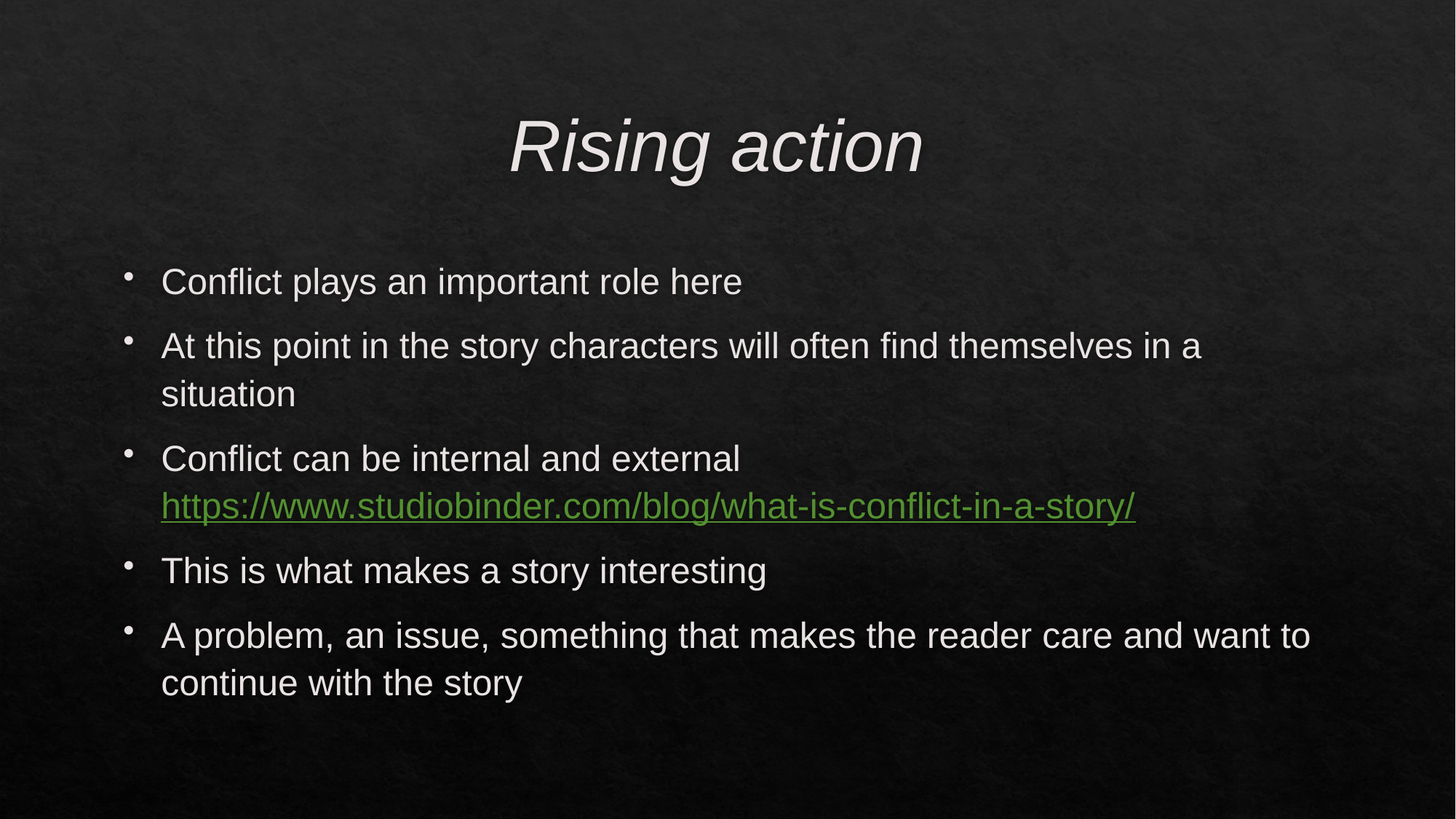

# Rising action
Conflict plays an important role here
At this point in the story characters will often find themselves in a situation
Conflict can be internal and external https://www.studiobinder.com/blog/what-is-conflict-in-a-story/
This is what makes a story interesting
A problem, an issue, something that makes the reader care and want to continue with the story